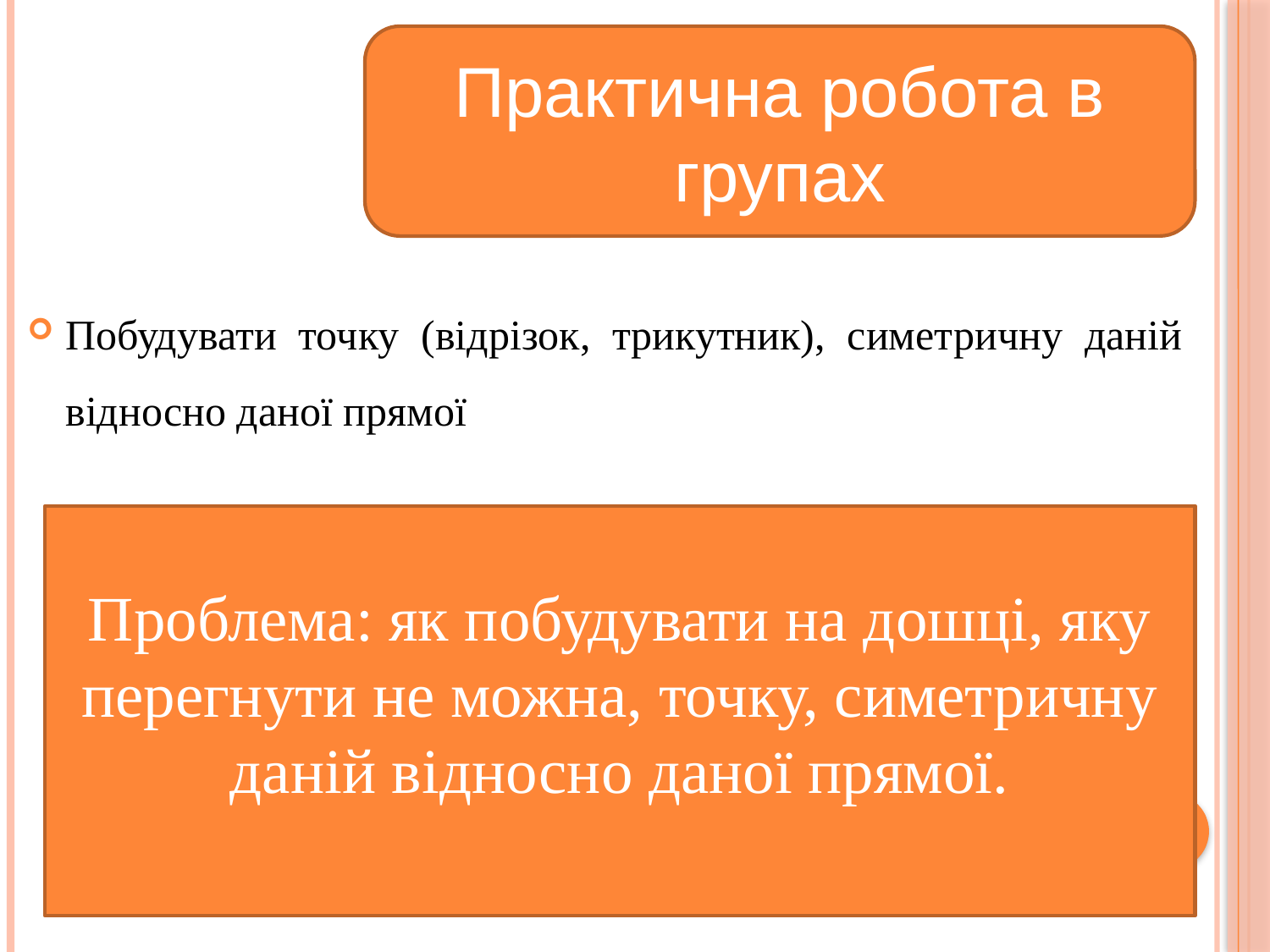

Практична робота в групах
Побудувати точку (відрізок, трикутник), симетричну даній відносно даної прямої

Проблема: як побудувати на дошці, яку перегнути не можна, точку, симетричну даній відносно даної прямої.